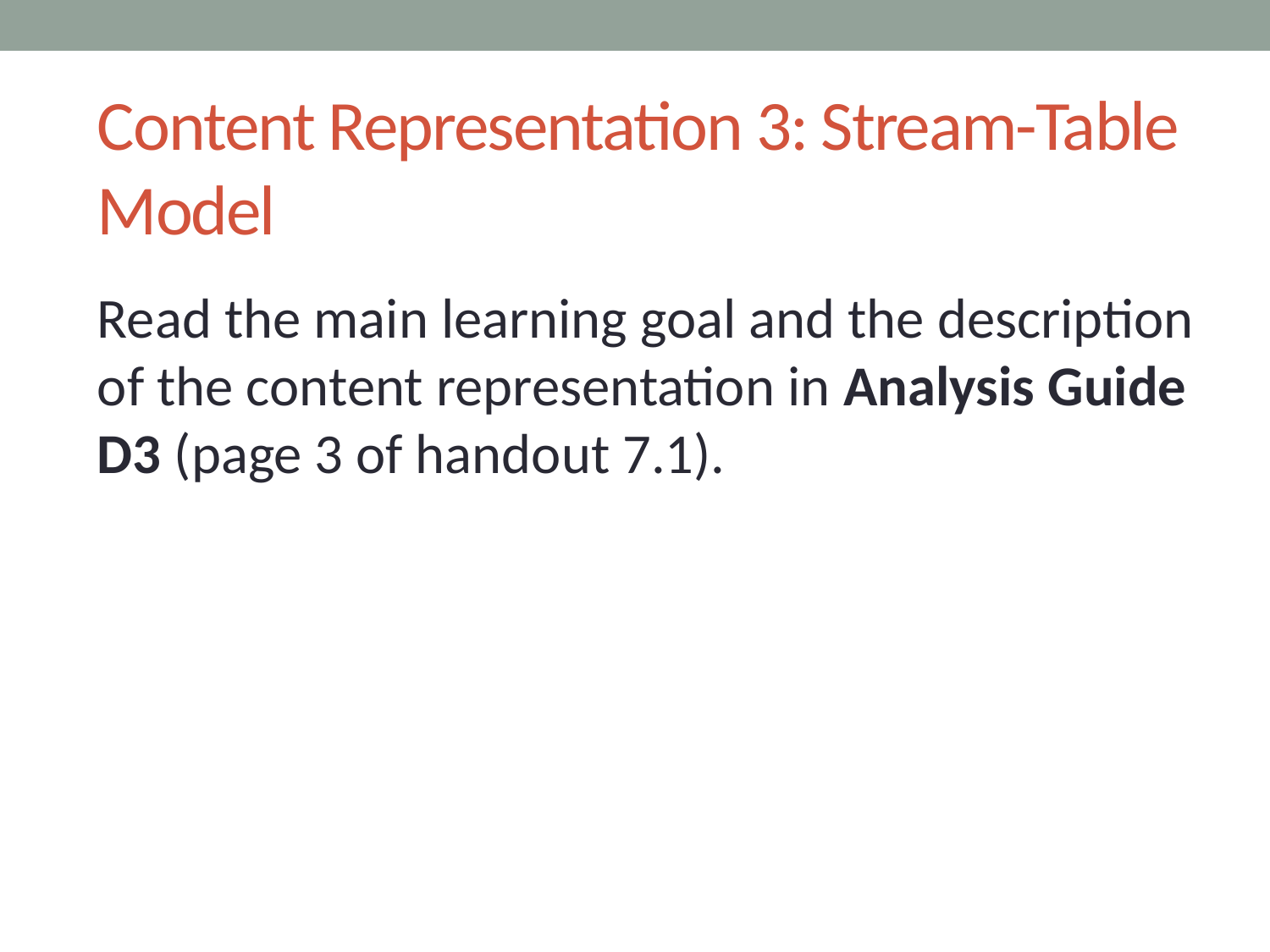

# Content Representation 3: Stream-Table Model
Read the main learning goal and the description of the content representation in Analysis Guide D3 (page 3 of handout 7.1).